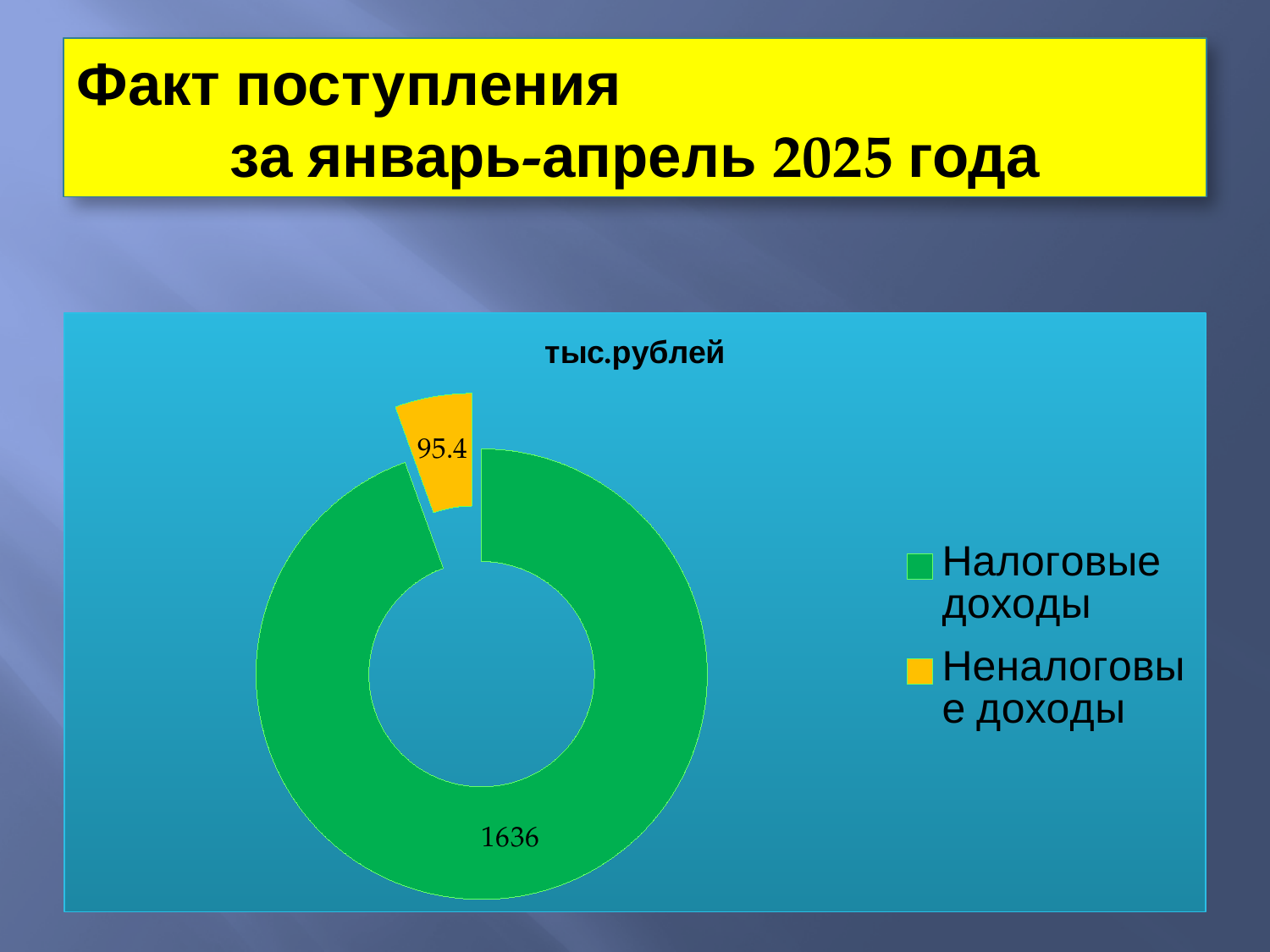

# Факт поступления                                       за январь-апрель 2025 года

### Chart: тыс.рублей

| Category | тыс.рублей |
|---|---|
| Налоговые доходы | 1636.0 |
| Неналоговые доходы | 95.4 |